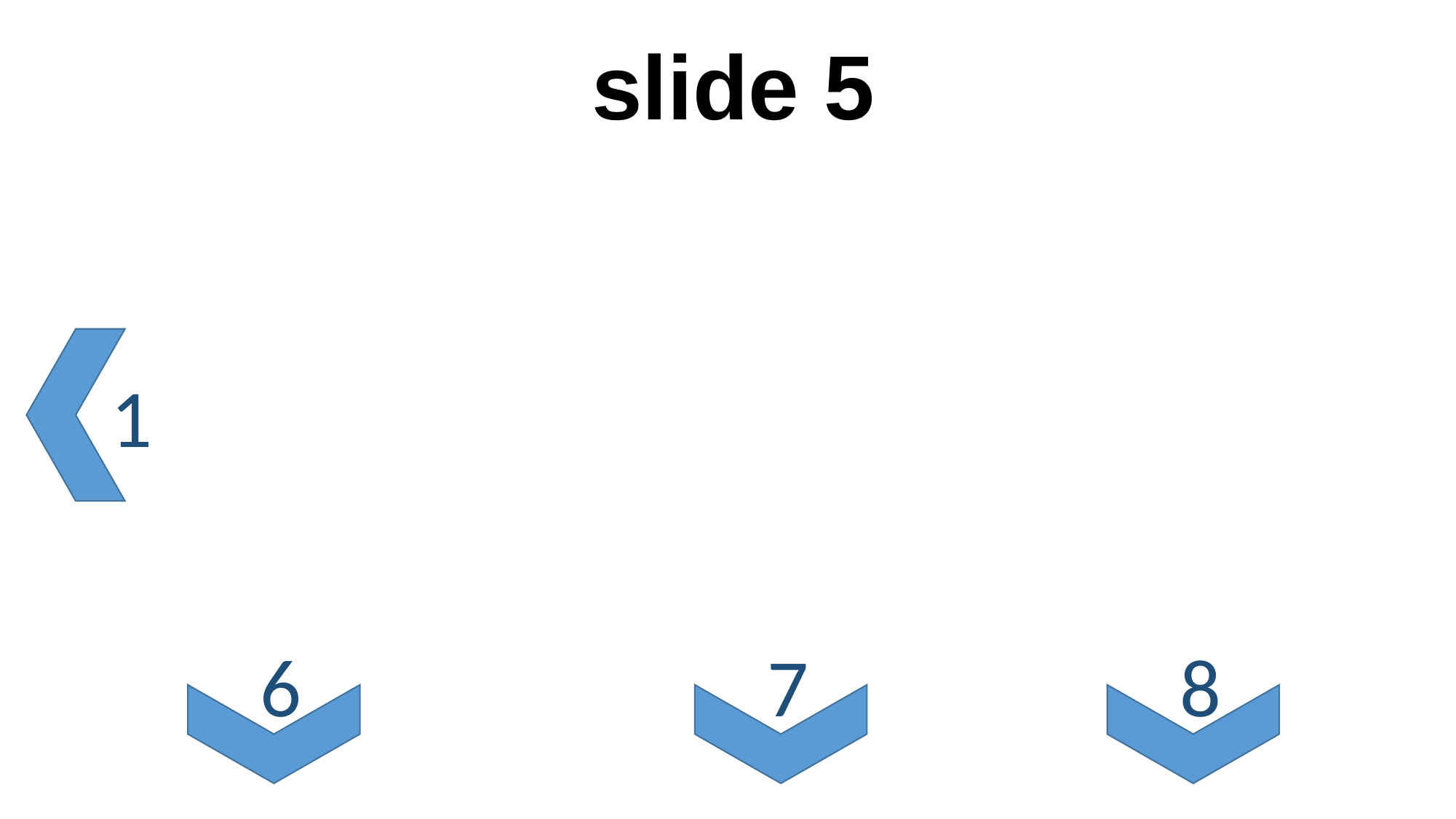

# slide 5

1
6
7
8